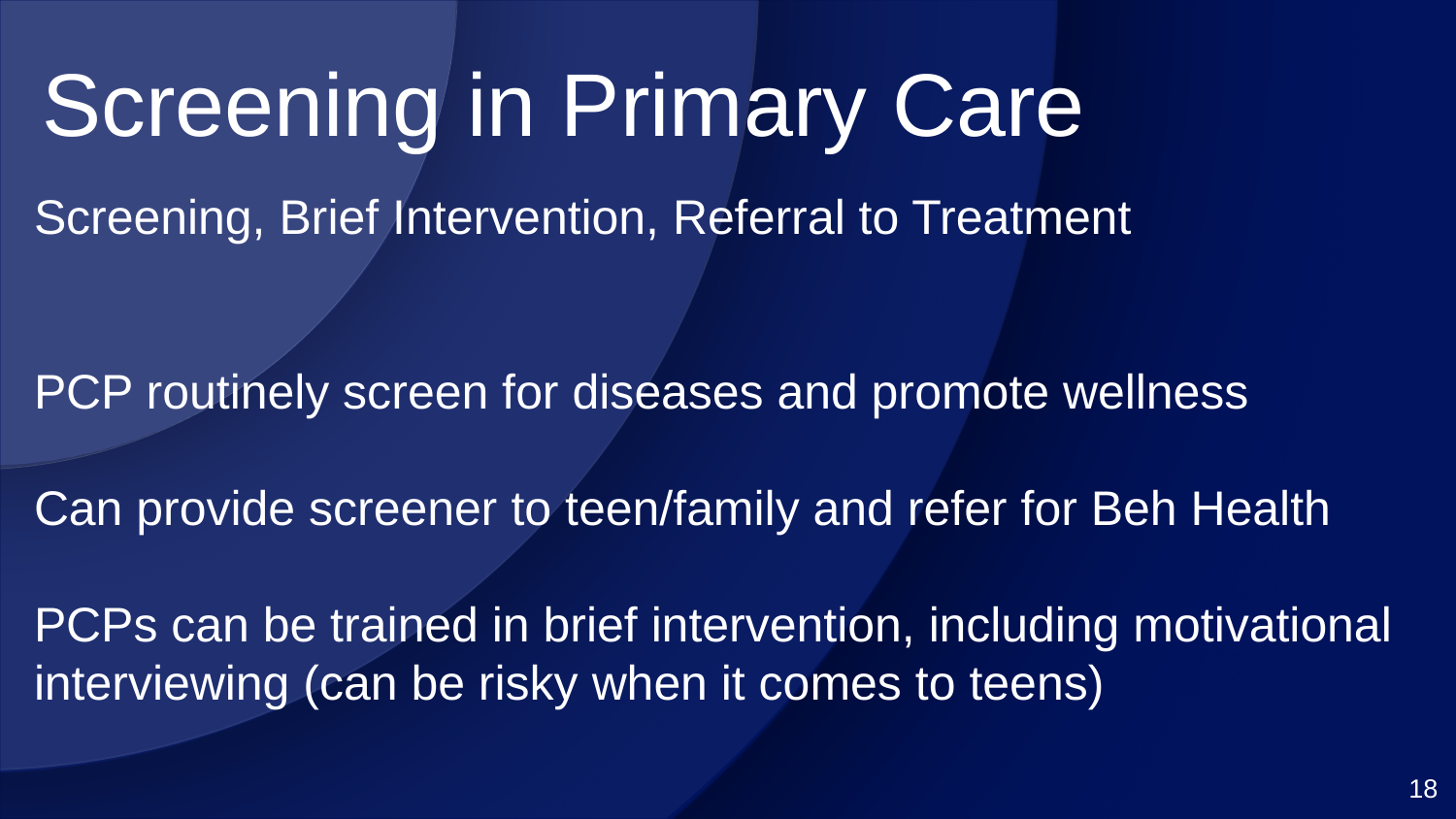

Screening in Primary Care
Screening, Brief Intervention, Referral to Treatment

PCP routinely screen for diseases and promote wellness

Can provide screener to teen/family and refer for Beh Health

PCPs can be trained in brief intervention, including motivational interviewing (can be risky when it comes to teens)
18